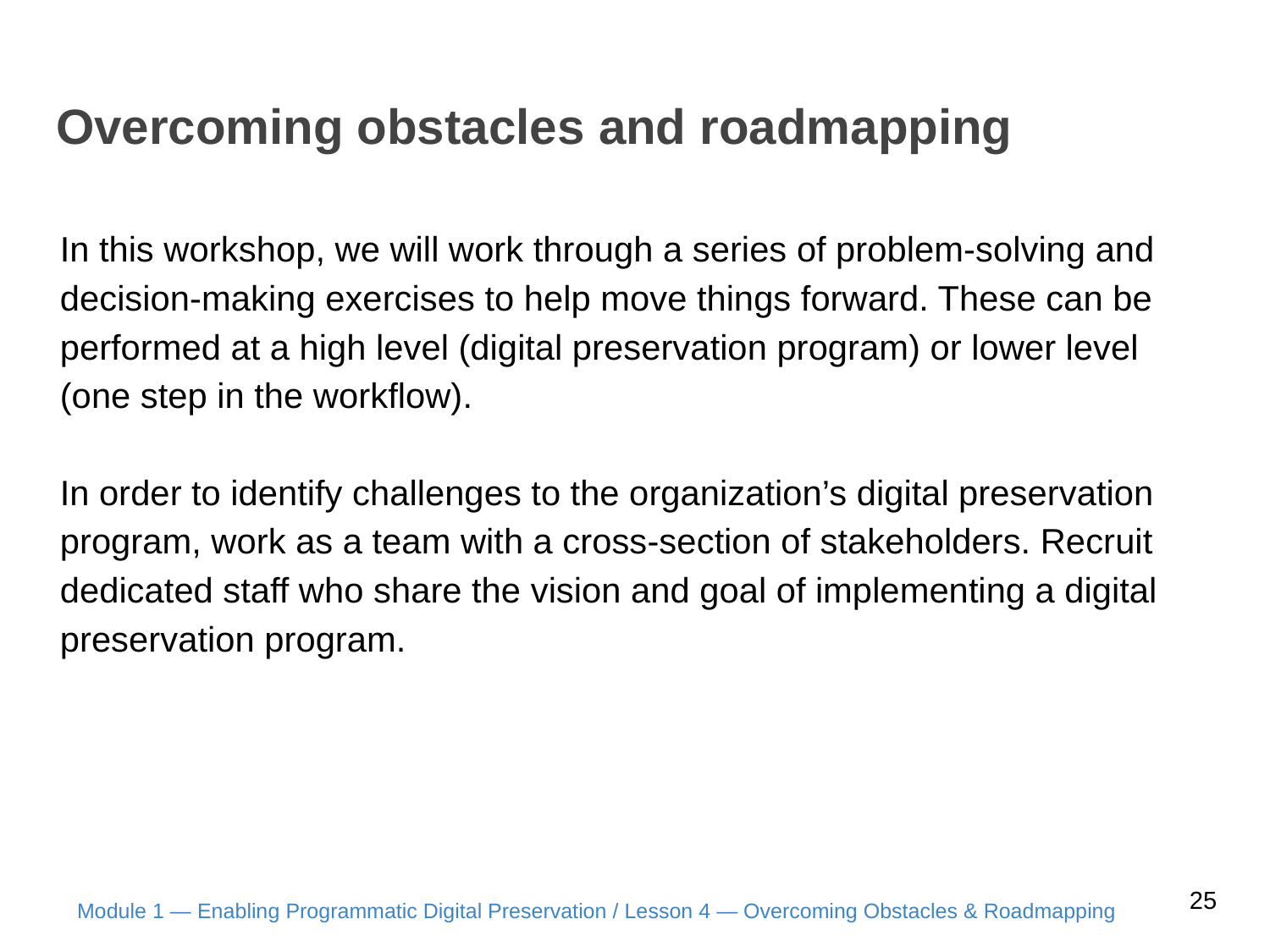

# Overcoming obstacles and roadmapping
In this workshop, we will work through a series of problem-solving and decision-making exercises to help move things forward. These can be performed at a high level (digital preservation program) or lower level (one step in the workflow).

In order to identify challenges to the organization’s digital preservation program, work as a team with a cross-section of stakeholders. Recruit dedicated staff who share the vision and goal of implementing a digital preservation program.

25
Module 1 — Enabling Programmatic Digital Preservation / Lesson 4 — Overcoming Obstacles & Roadmapping